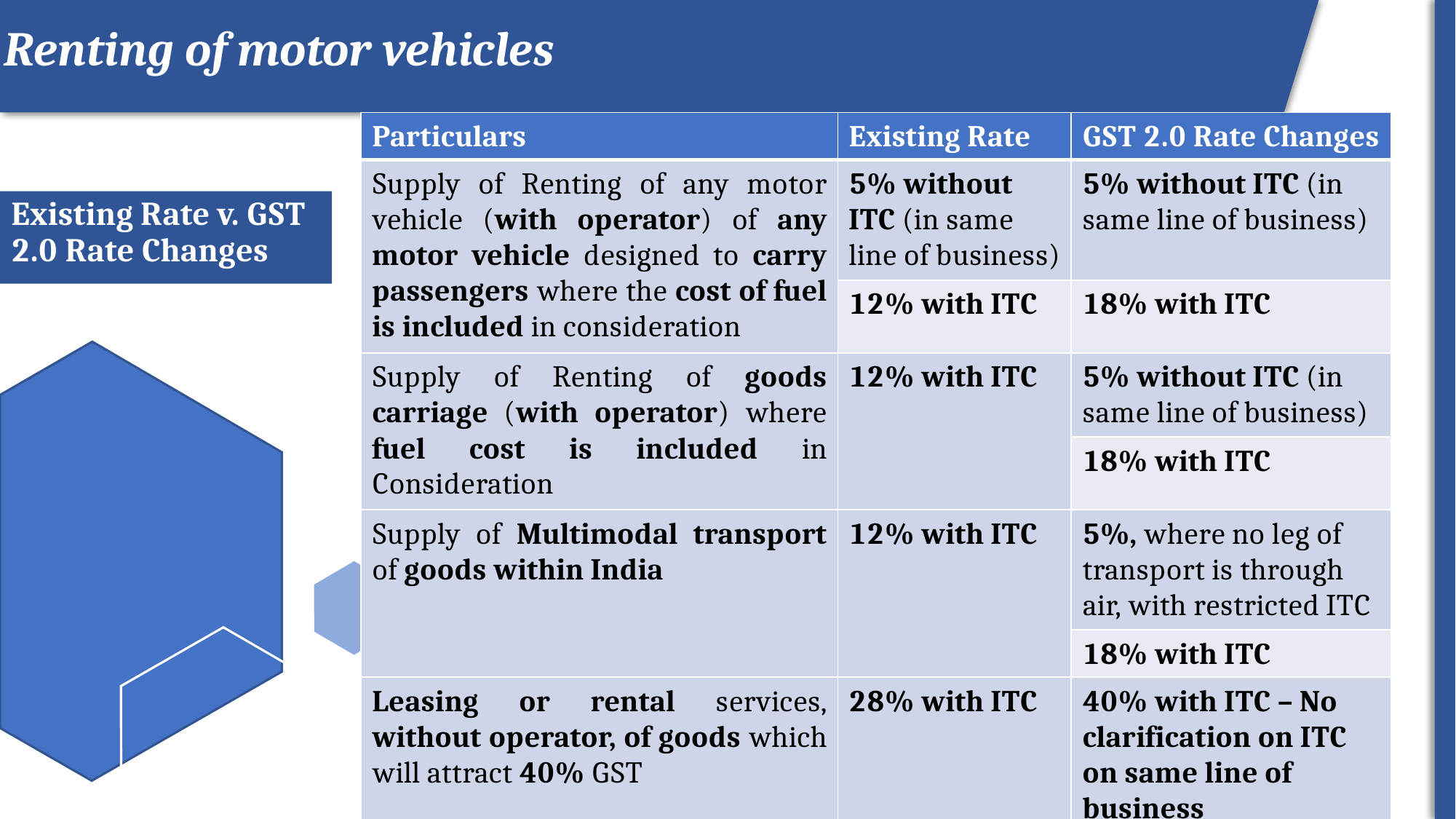

Renting of motor vehicles
| Particulars | Existing Rate | GST 2.0 Rate Changes |
| --- | --- | --- |
| Supply of Renting of any motor vehicle (with operator) of any motor vehicle designed to carry passengers where the cost of fuel is included in consideration | 5% without ITC (in same line of business) | 5% without ITC (in same line of business) |
|  | 12% with ITC | 18% with ITC |
| Supply of Renting of goods carriage (with operator) where fuel cost is included in Consideration | 12% with ITC | 5% without ITC (in same line of business) |
|  |  | 18% with ITC |
| Supply of Multimodal transport of goods within India | 12% with ITC | 5%, where no leg of transport is through air, with restricted ITC |
|  |  | 18% with ITC |
| Leasing or rental services, without operator, of goods which will attract 40% GST | 28% with ITC | 40% with ITC – No clarification on ITC on same line of business |
ROI
# Existing Rate v. GST 2.0 Rate Changes
37